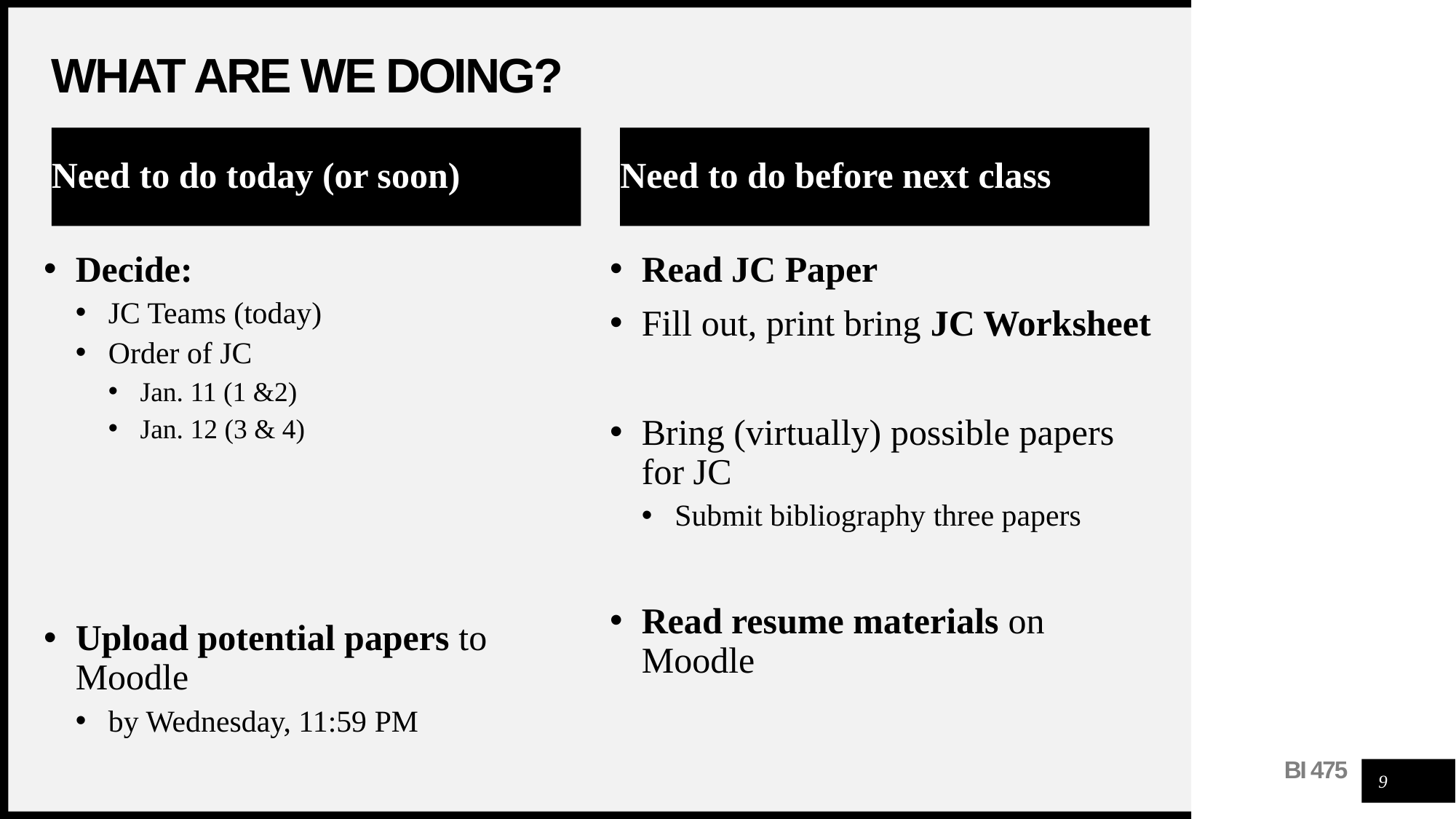

# What are we doing?
Need to do today (or soon)
Need to do before next class
Decide:
JC Teams (today)
Order of JC
Jan. 11 (1 &2)
Jan. 12 (3 & 4)

Upload potential papers to Moodle
by Wednesday, 11:59 PM

Read JC Paper
Fill out, print bring JC Worksheet

Bring (virtually) possible papers for JC
Submit bibliography three papers

Read resume materials on Moodle
9